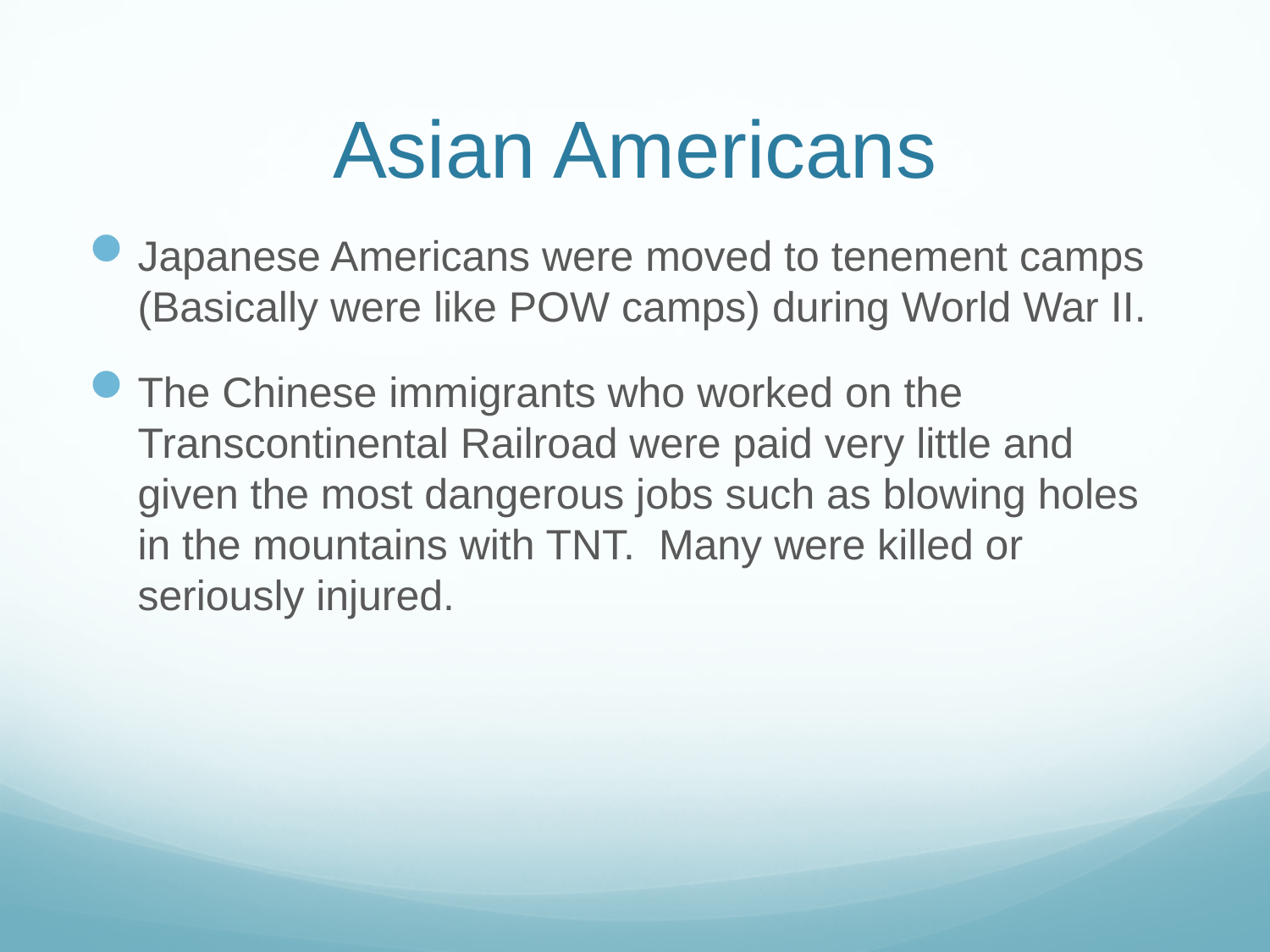

# Asian Americans
Japanese Americans were moved to tenement camps (Basically were like POW camps) during World War II.
The Chinese immigrants who worked on the Transcontinental Railroad were paid very little and given the most dangerous jobs such as blowing holes in the mountains with TNT.  Many were killed or seriously injured.